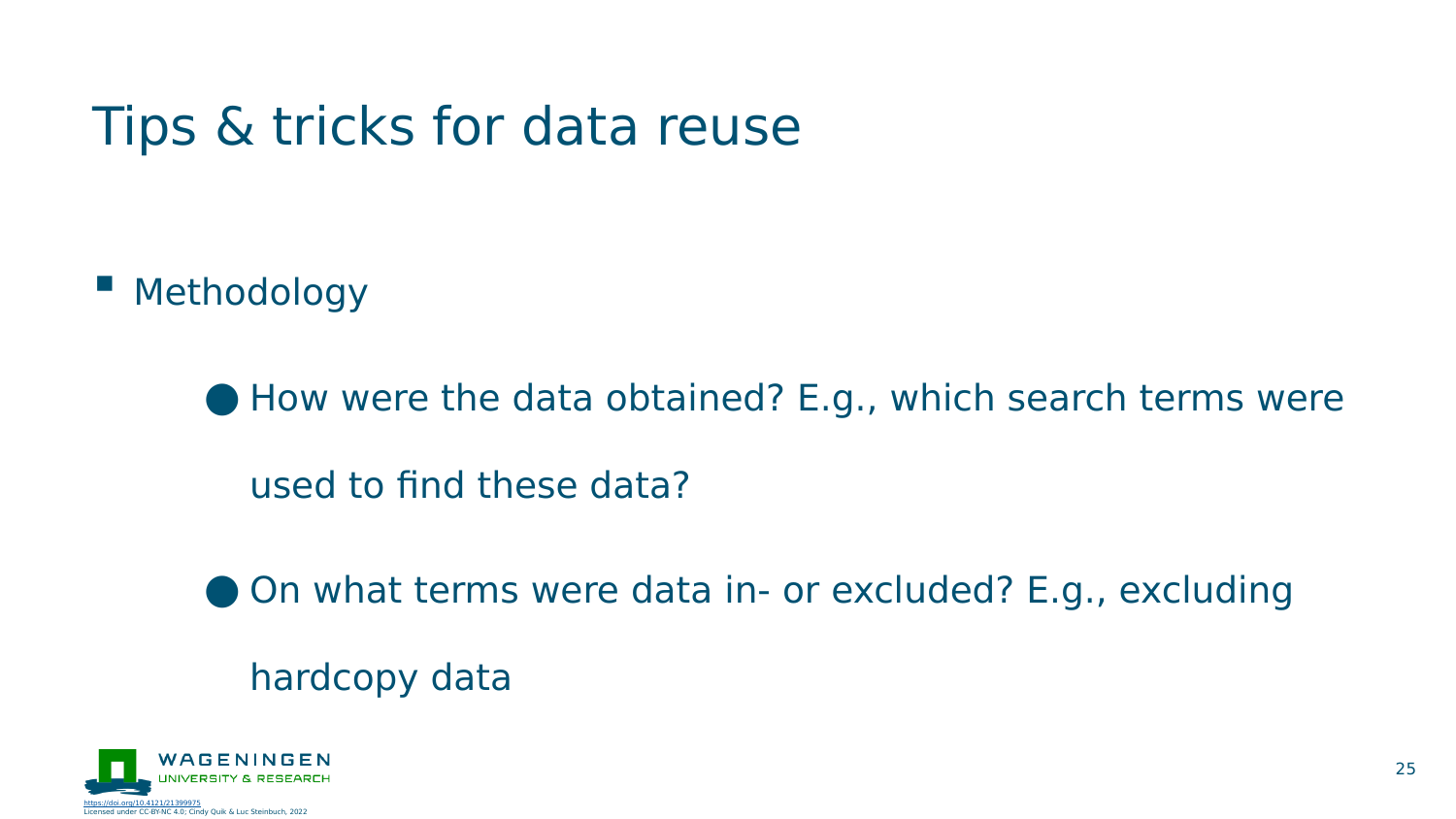

# Tips & tricks for data reuse
Methodology
How were the data obtained? E.g., which search terms were used to find these data?
On what terms were data in- or excluded? E.g., excluding hardcopy data
25